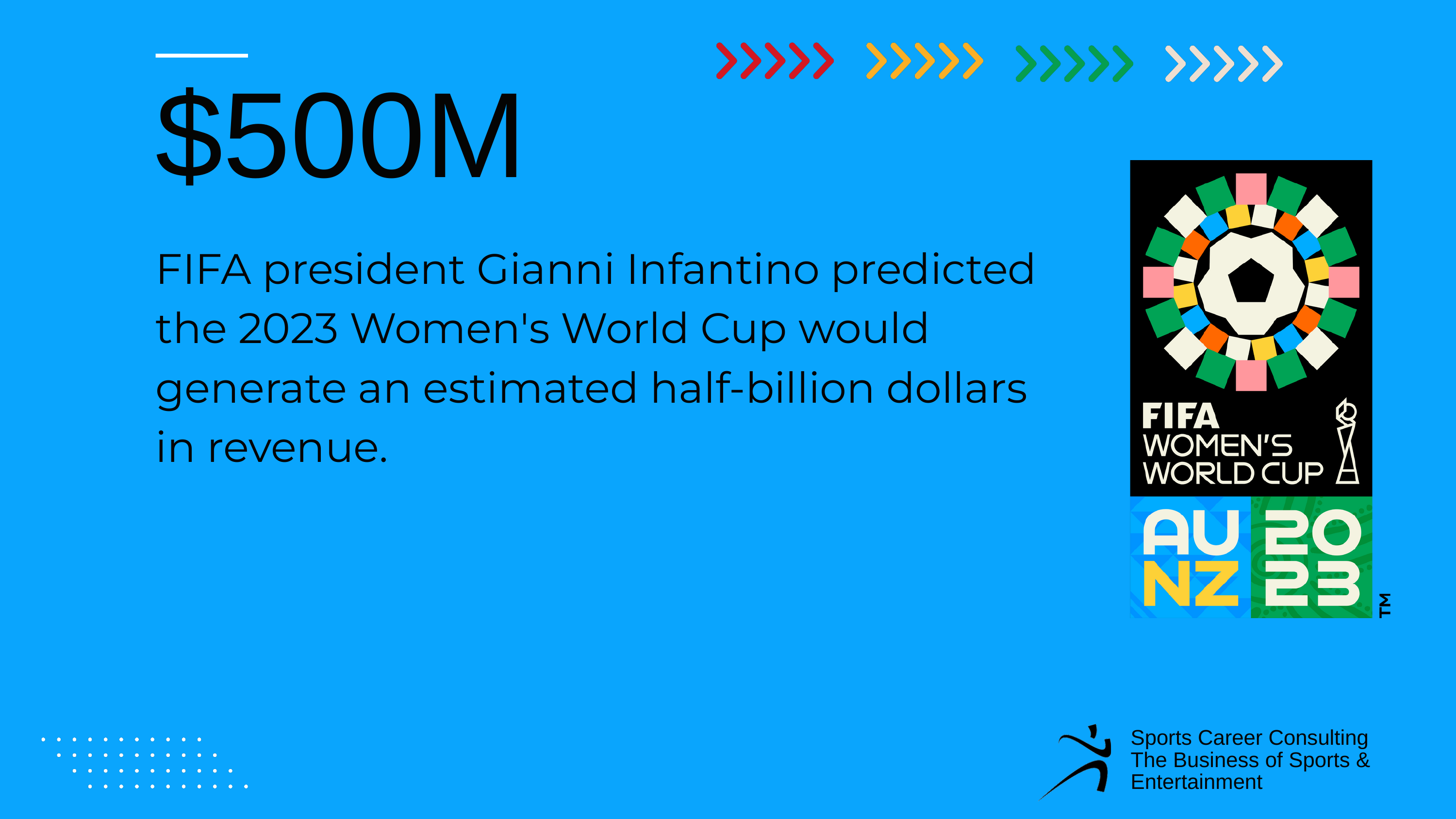

$500M

FIFA president Gianni Infantino predicted the 2023 Women's World Cup would generate an estimated half-billion dollars in revenue.

Sports Career Consulting
The Business of Sports & Entertainment